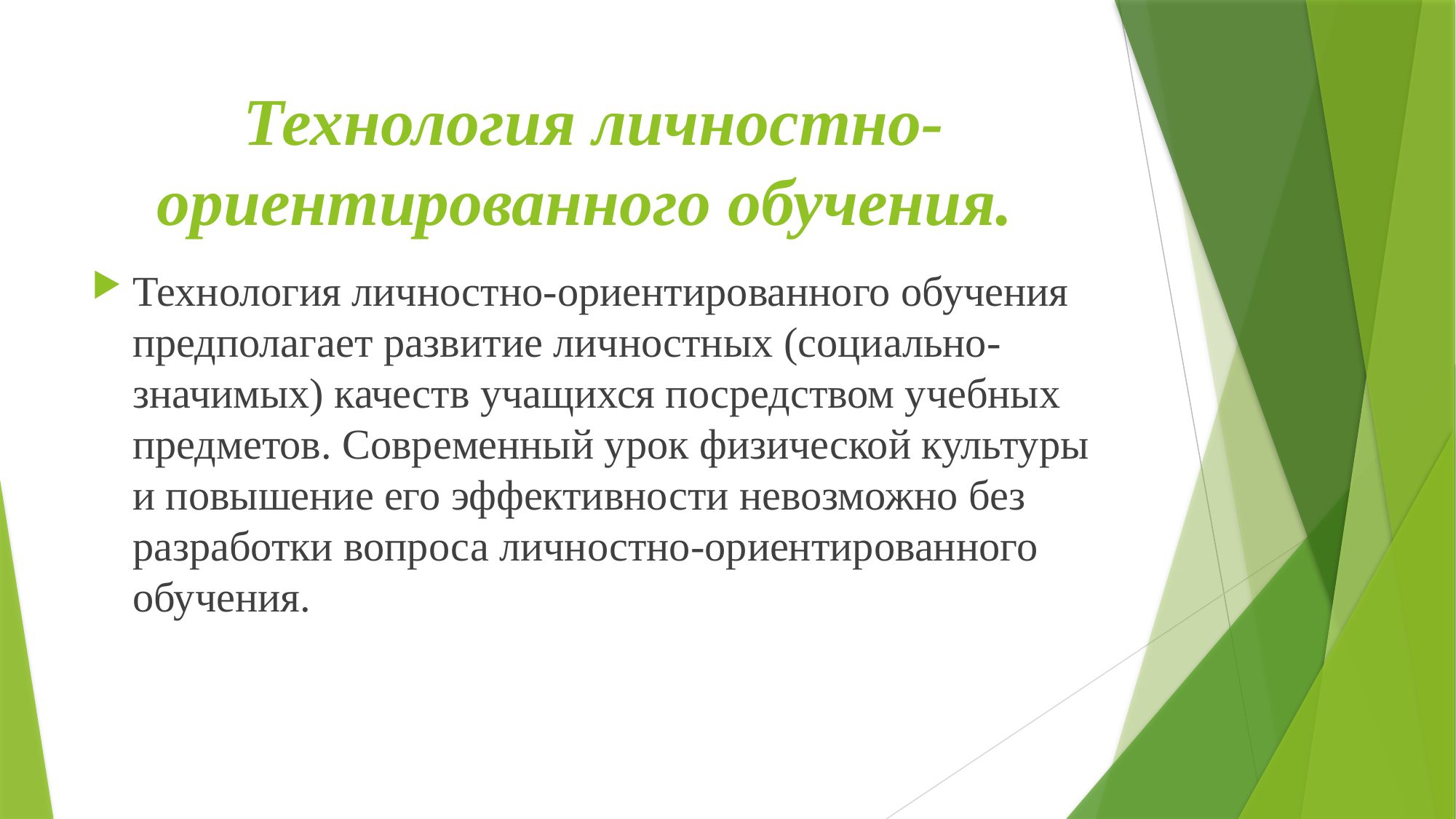

# Технология личностно-ориентированного обучения.
Технология личностно-ориентированного обучения предполагает развитие личностных (социально-значимых) качеств учащихся посредством учебных предметов. Современный урок физической культуры и повышение его эффективности невозможно без разработки вопроса личностно-ориентированного обучения.